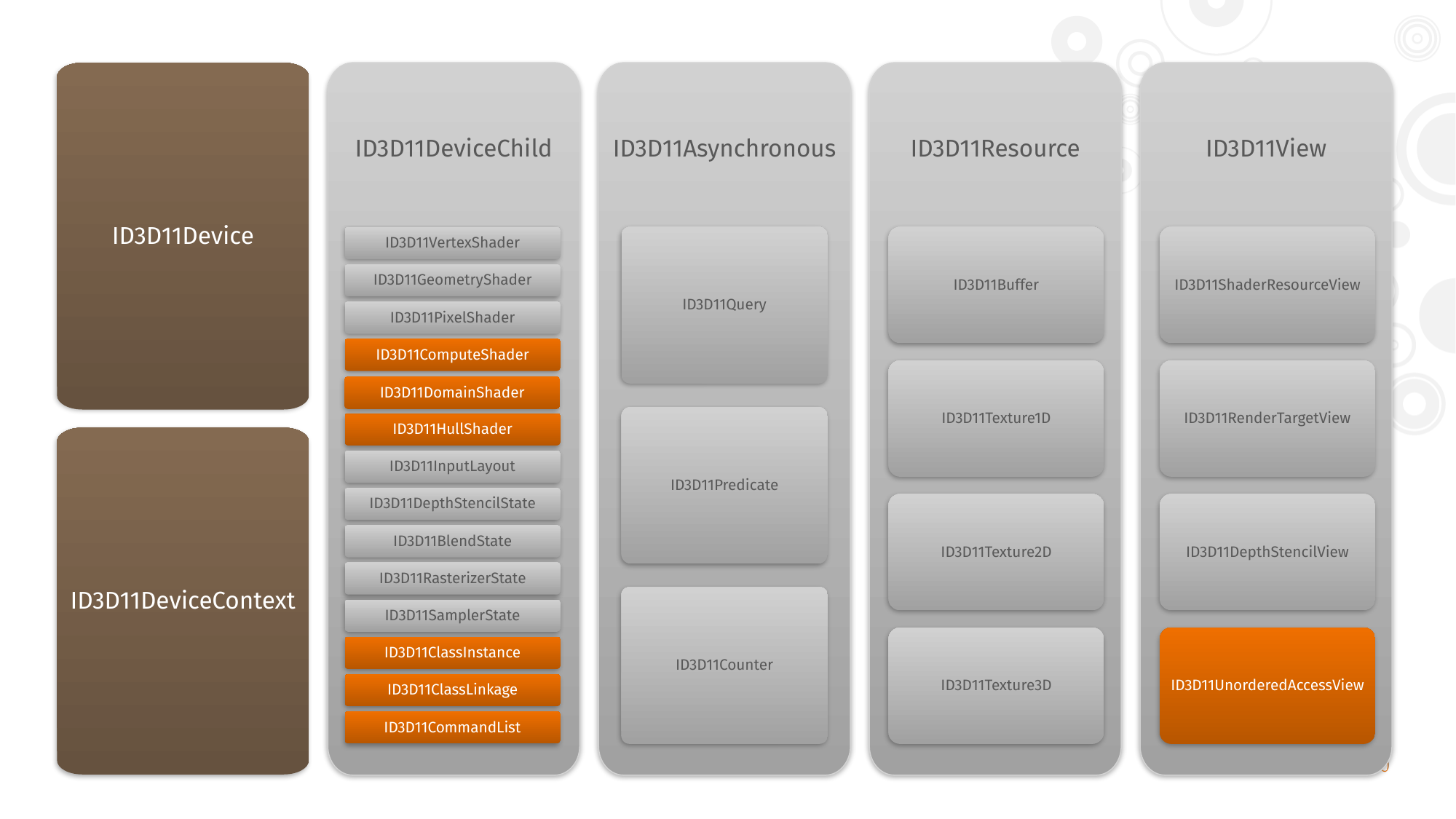

ID3D11Device
ID3D11DeviceChild
ID3D11Asynchronous
ID3D11Resource
ID3D11View
ID3D11Buffer
ID3D11Query
ID3D11ShaderResourceView
ID3D11VertexShader
ID3D11GeometryShader
ID3D11PixelShader
ID3D11ComputeShader
ID3D11Texture1D
ID3D11RenderTargetView
ID3D11DomainShader
ID3D11Predicate
ID3D11HullShader
ID3D11DeviceContext
ID3D11InputLayout
ID3D11DepthStencilState
ID3D11Texture2D
ID3D11DepthStencilView
ID3D11BlendState
ID3D11RasterizerState
ID3D11Counter
ID3D11SamplerState
ID3D11Texture3D
ID3D11UnorderedAccessView
ID3D11ClassInstance
ID3D11ClassLinkage
ID3D11CommandList